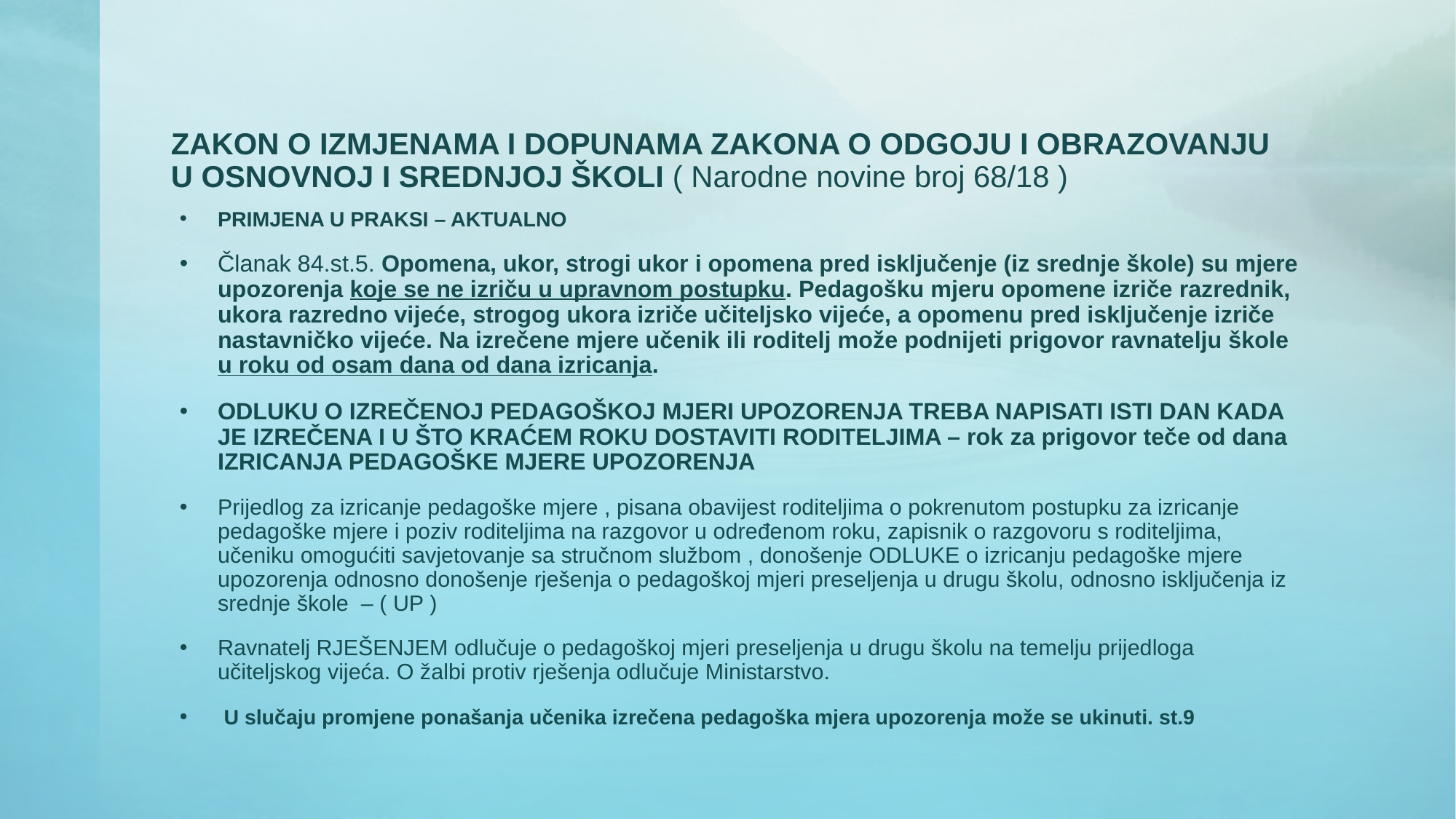

# ZAKON O IZMJENAMA I DOPUNAMA ZAKONA O ODGOJU I OBRAZOVANJU U OSNOVNOJ I SREDNJOJ ŠKOLI ( Narodne novine broj 68/18 )
PRIMJENA U PRAKSI – AKTUALNO
Članak 84.st.5. Opomena, ukor, strogi ukor i opomena pred isključenje (iz srednje škole) su mjere upozorenja koje se ne izriču u upravnom postupku. Pedagošku mjeru opomene izriče razrednik, ukora razredno vijeće, strogog ukora izriče učiteljsko vijeće, a opomenu pred isključenje izriče nastavničko vijeće. Na izrečene mjere učenik ili roditelj može podnijeti prigovor ravnatelju škole u roku od osam dana od dana izricanja.
ODLUKU O IZREČENOJ PEDAGOŠKOJ MJERI UPOZORENJA TREBA NAPISATI ISTI DAN KADA JE IZREČENA I U ŠTO KRAĆEM ROKU DOSTAVITI RODITELJIMA – rok za prigovor teče od dana IZRICANJA PEDAGOŠKE MJERE UPOZORENJA
Prijedlog za izricanje pedagoške mjere , pisana obavijest roditeljima o pokrenutom postupku za izricanje pedagoške mjere i poziv roditeljima na razgovor u određenom roku, zapisnik o razgovoru s roditeljima, učeniku omogućiti savjetovanje sa stručnom službom , donošenje ODLUKE o izricanju pedagoške mjere upozorenja odnosno donošenje rješenja o pedagoškoj mjeri preseljenja u drugu školu, odnosno isključenja iz srednje škole  – ( UP )
Ravnatelj RJEŠENJEM odlučuje o pedagoškoj mjeri preseljenja u drugu školu na temelju prijedloga učiteljskog vijeća. O žalbi protiv rješenja odlučuje Ministarstvo.
 U slučaju promjene ponašanja učenika izrečena pedagoška mjera upozorenja može se ukinuti. st.9